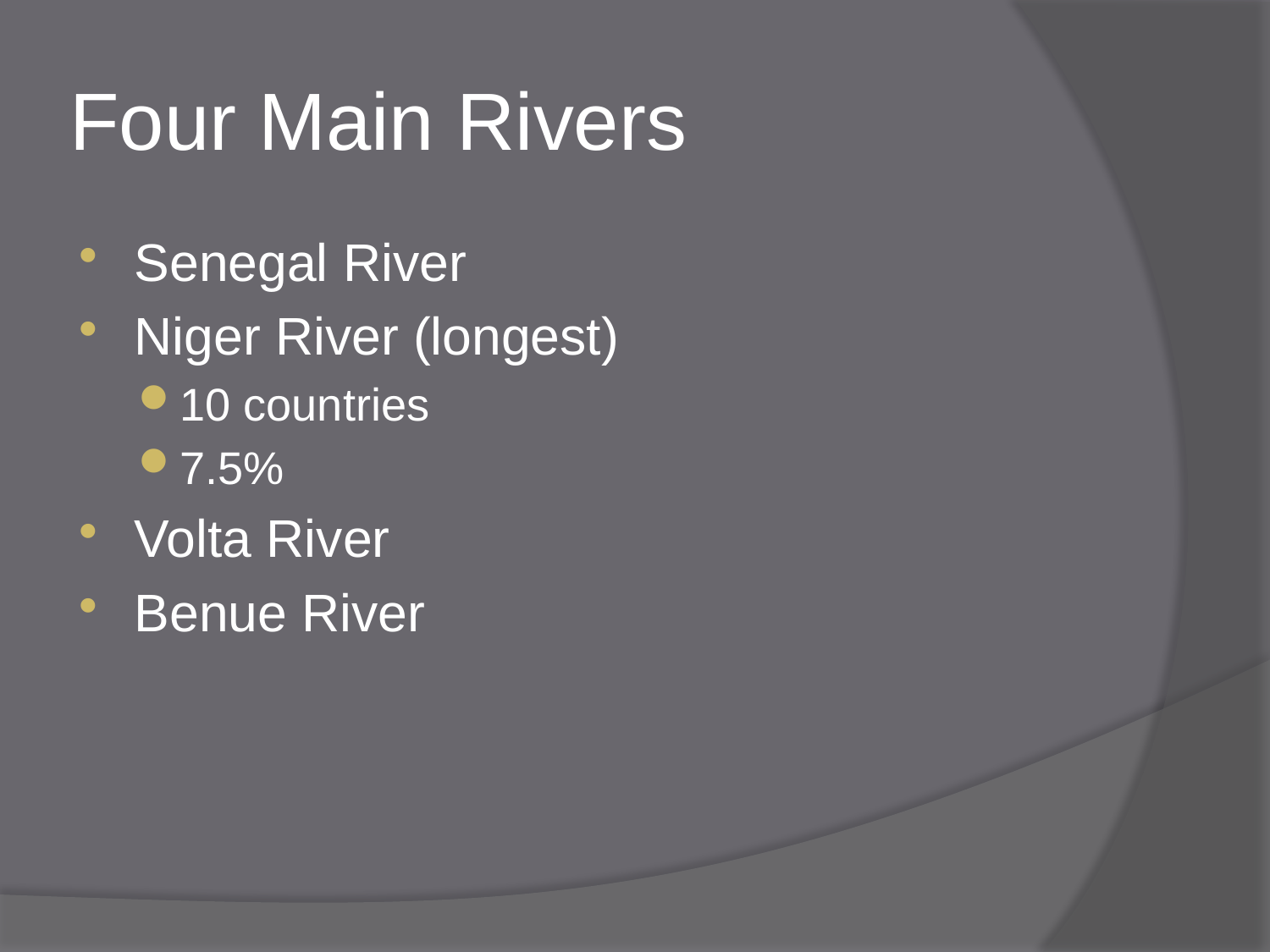

# Four Main Rivers
Senegal River
Niger River (longest)
10 countries
7.5%
Volta River
Benue River